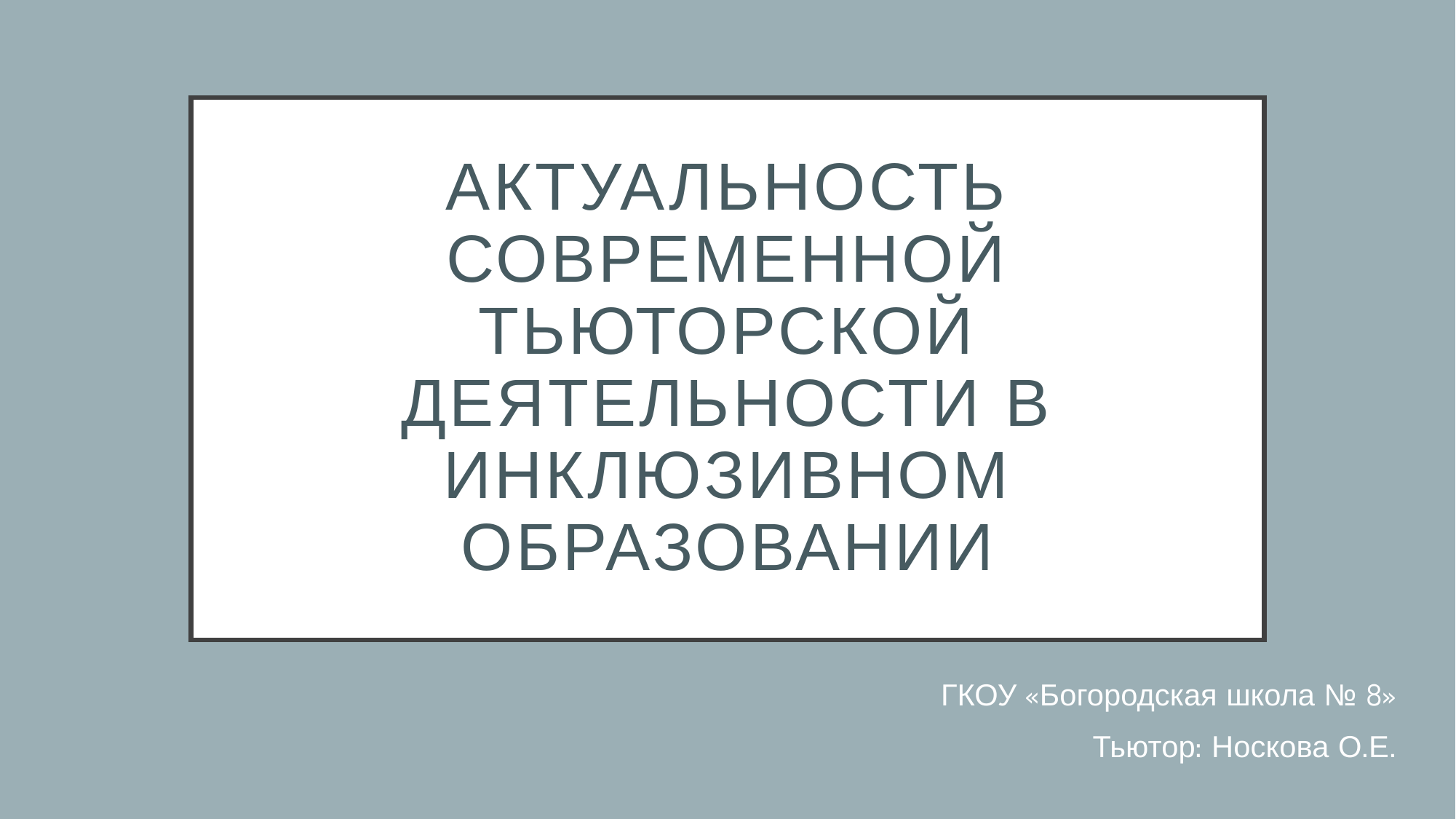

# актуальность современной тьюторской деятельности в инклюзивном образовании
ГКОУ «Богородская школа № 8»
Тьютор: Носкова О.Е.